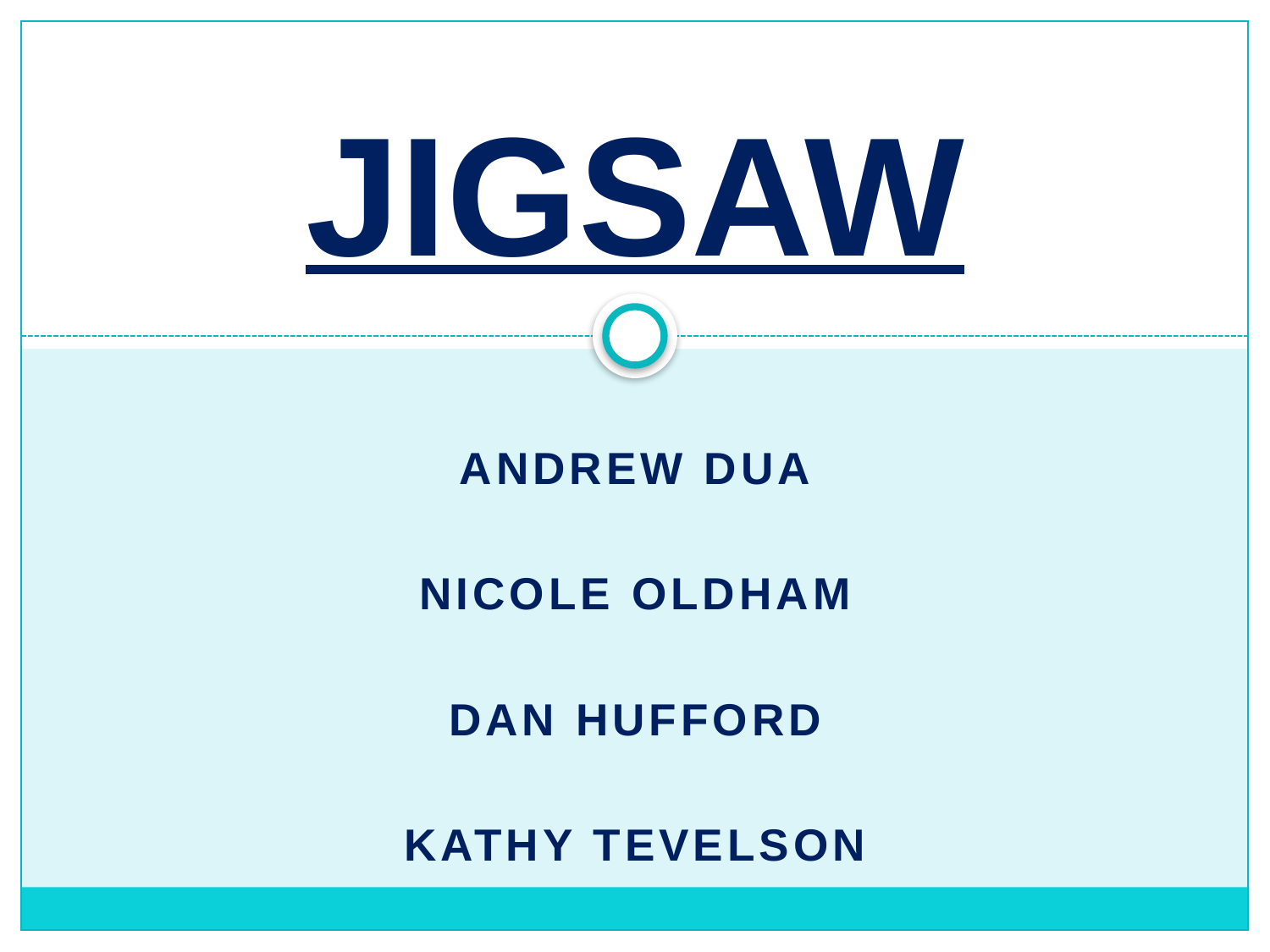

# JIGSAW

Andrew Dua

Nicole Oldham

Dan Hufford

Kathy Tevelson